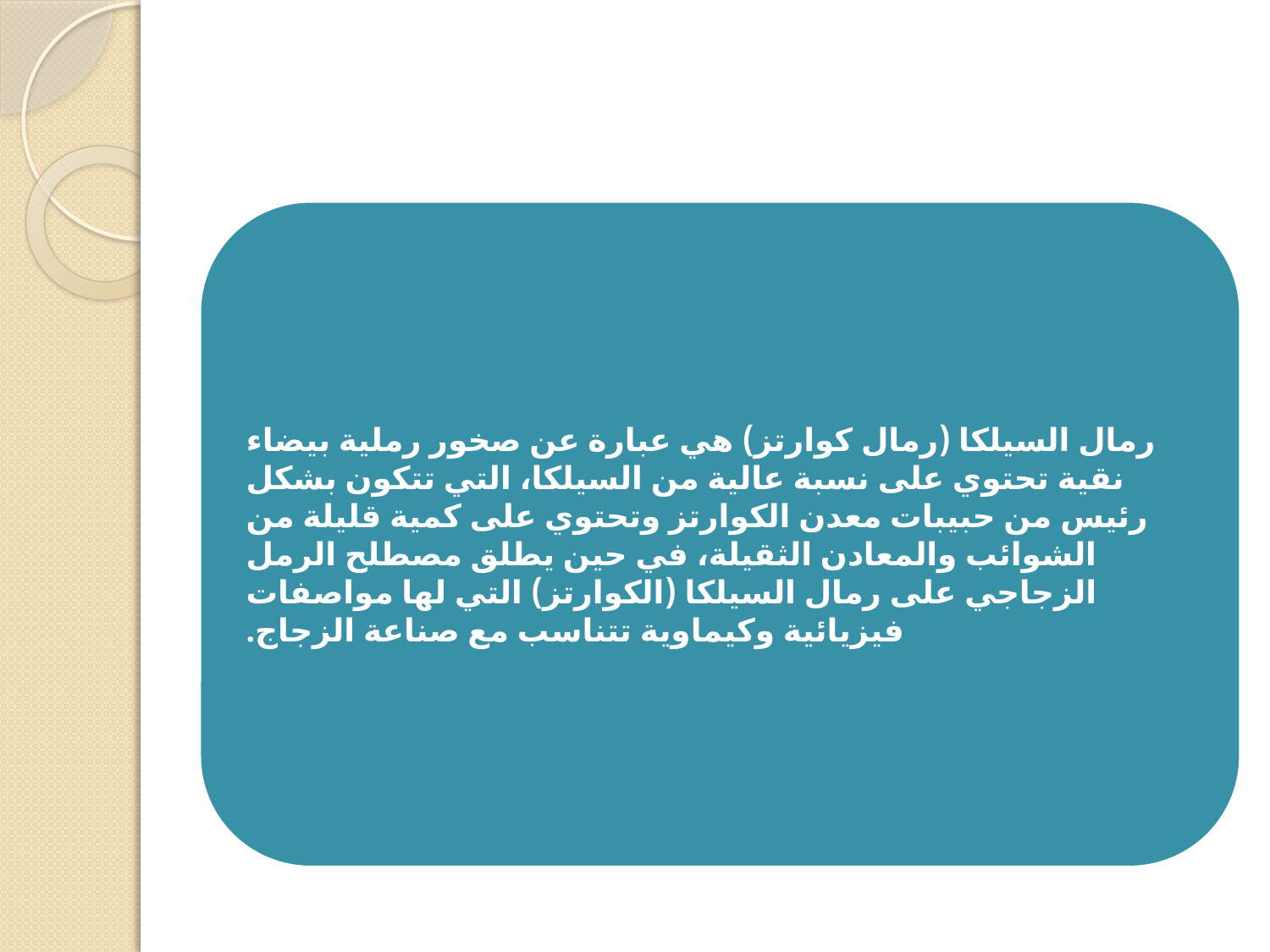

#
رمال السيلكا (رمال كوارتز) هي عبارة عن صخور رملية بيضاء نقية تحتوي على نسبة عالية من السيلكا، التي تتكون بشكل رئيس من حبيبات معدن الكوارتز وتحتوي على كمية قليلة من الشوائب والمعادن الثقيلة، في حين يطلق مصطلح الرمل الزجاجي على رمال السيلكا (الكوارتز) التي لها مواصفات فيزيائية وكيماوية تتناسب مع صناعة الزجاج.